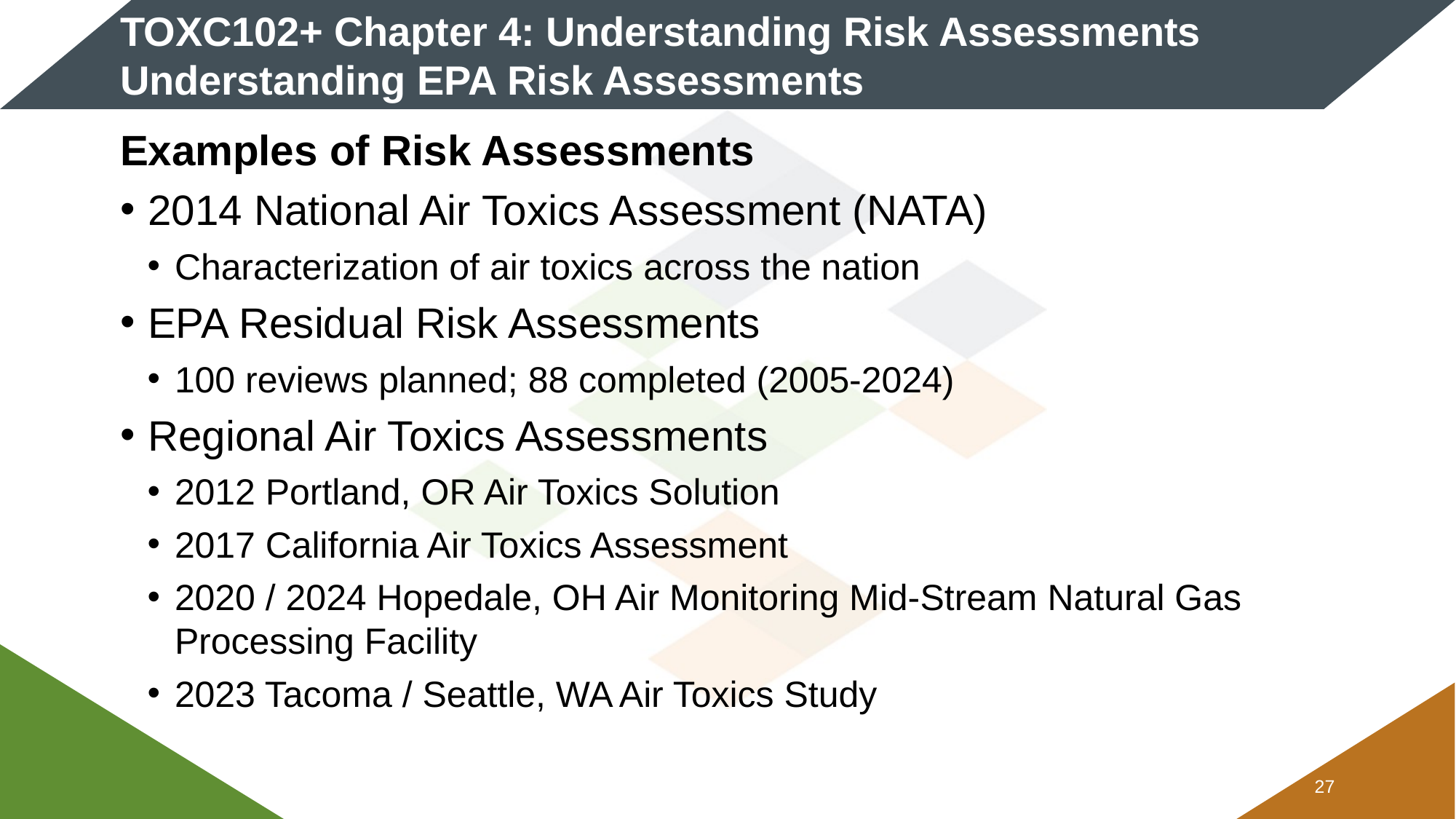

# TOXC102+ Chapter 4: Understanding Risk Assessments Understanding EPA Risk Assessments
Examples of Risk Assessments
2014 National Air Toxics Assessment (NATA)
Characterization of air toxics across the nation
EPA Residual Risk Assessments
100 reviews planned; 88 completed (2005-2024)
Regional Air Toxics Assessments
2012 Portland, OR Air Toxics Solution
2017 California Air Toxics Assessment
2020 / 2024 Hopedale, OH Air Monitoring Mid-Stream Natural Gas Processing Facility
2023 Tacoma / Seattle, WA Air Toxics Study
27